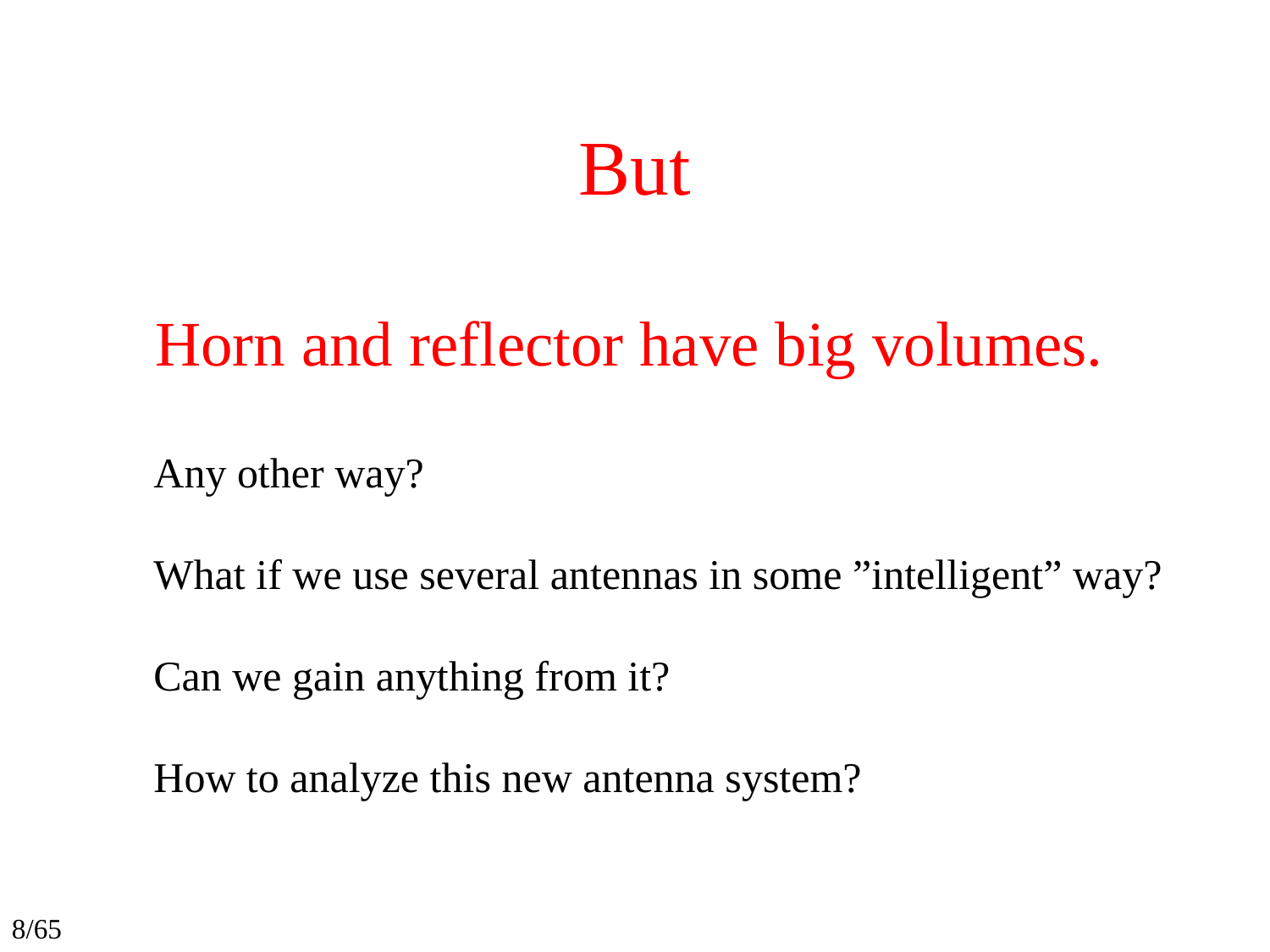

# But
Horn and reflector have big volumes.
Any other way?

What if we use several antennas in some ”intelligent” way?

Can we gain anything from it?

How to analyze this new antenna system?